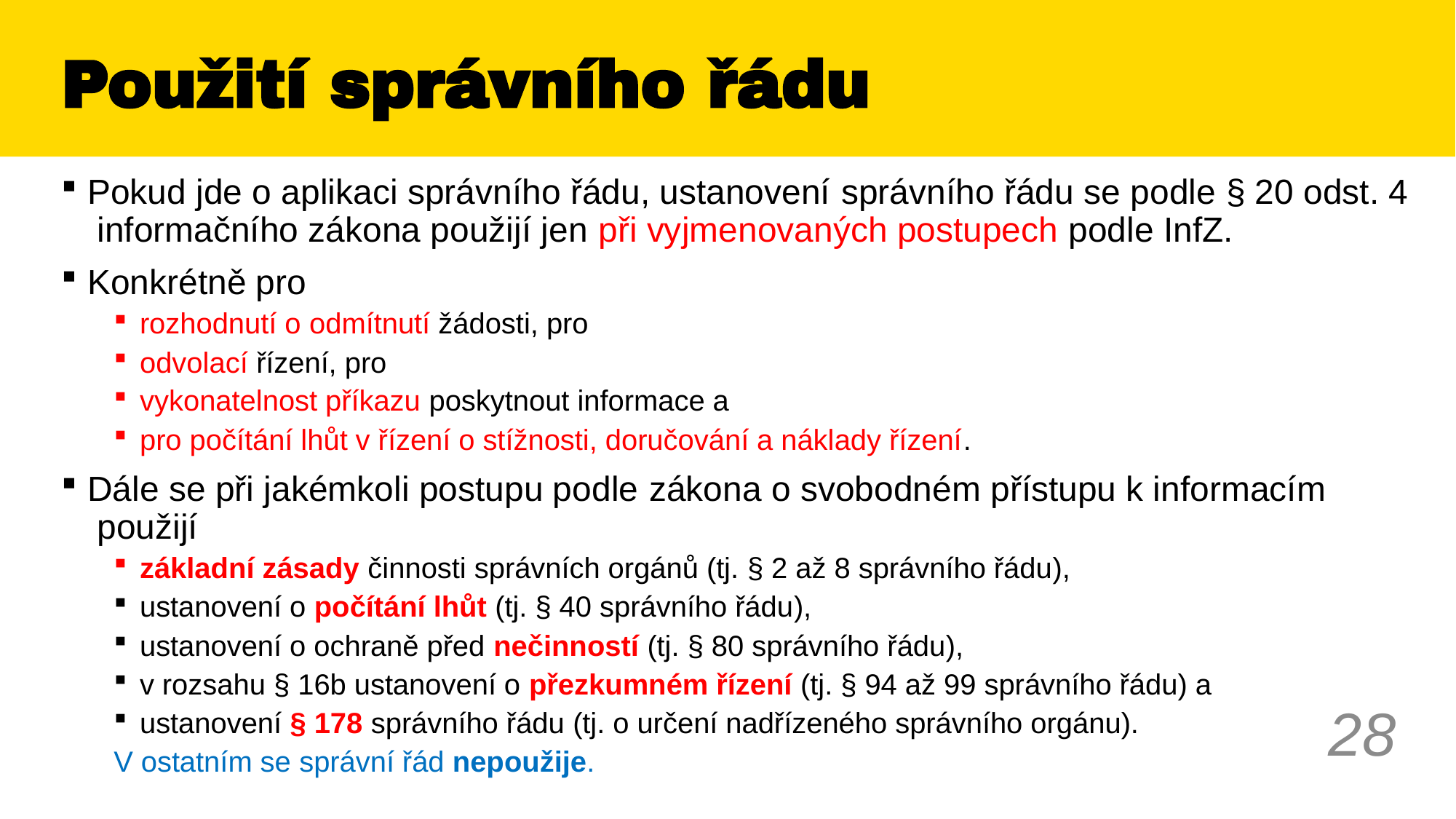

# Použití správního řádu
Pokud jde o aplikaci správního řádu, ustanovení správního řádu se podle § 20 odst. 4 informačního zákona použijí jen při vyjmenovaných postupech podle InfZ.
Konkrétně pro
rozhodnutí o odmítnutí žádosti, pro
odvolací řízení, pro
vykonatelnost příkazu poskytnout informace a
pro počítání lhůt v řízení o stížnosti, doručování a náklady řízení.
Dále se při jakémkoli postupu podle zákona o svobodném přístupu k informacím použijí
základní zásady činnosti správních orgánů (tj. § 2 až 8 správního řádu),
ustanovení o počítání lhůt (tj. § 40 správního řádu),
ustanovení o ochraně před nečinností (tj. § 80 správního řádu),
v rozsahu § 16b ustanovení o přezkumném řízení (tj. § 94 až 99 správního řádu) a
ustanovení § 178 správního řádu (tj. o určení nadřízeného správního orgánu).
V ostatním se správní řád nepoužije.

28